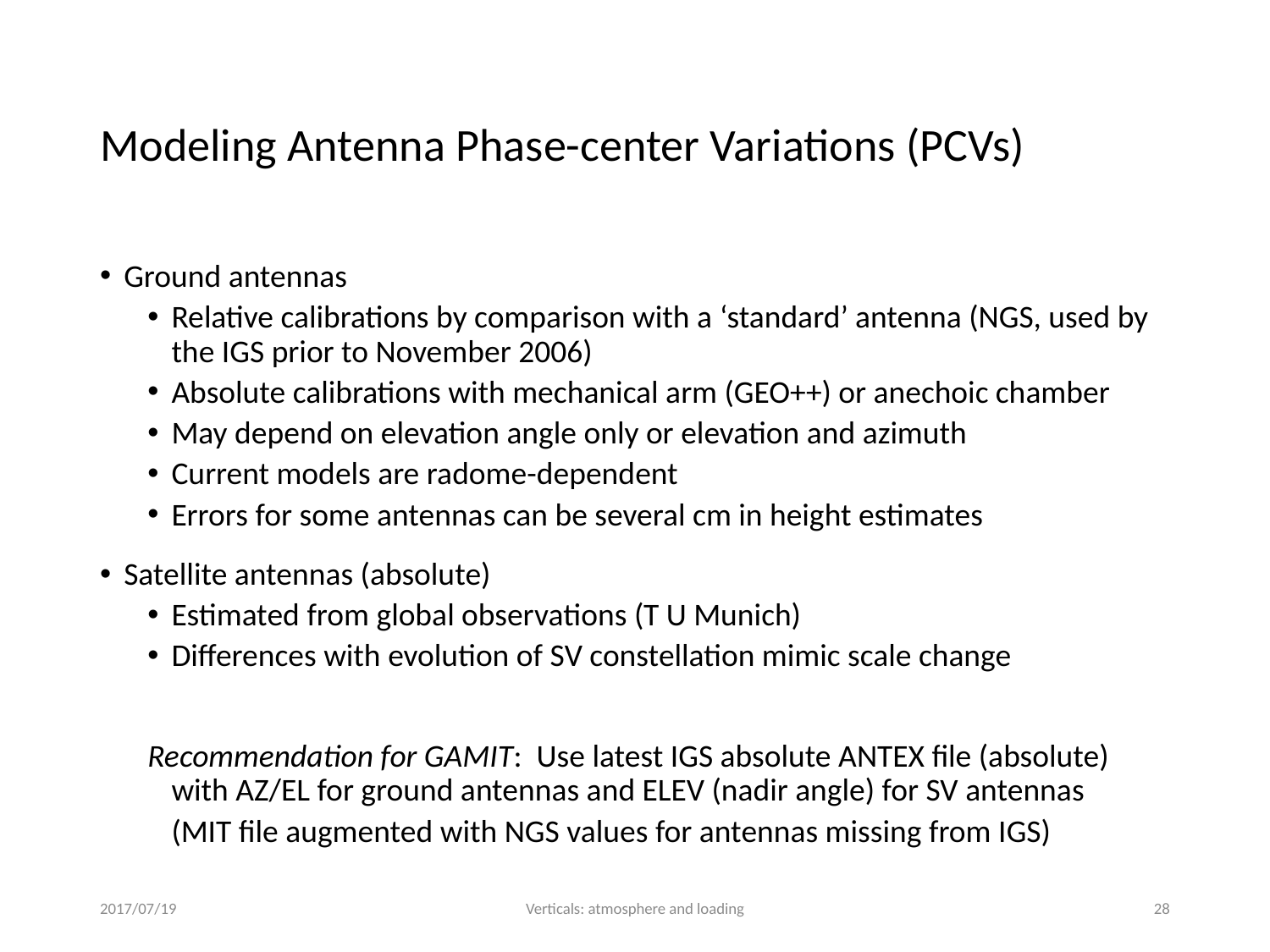

# Modeling Antenna Phase-center Variations (PCVs)
Ground antennas
Relative calibrations by comparison with a ‘standard’ antenna (NGS, used by the IGS prior to November 2006)
Absolute calibrations with mechanical arm (GEO++) or anechoic chamber
May depend on elevation angle only or elevation and azimuth
Current models are radome-dependent
Errors for some antennas can be several cm in height estimates
Satellite antennas (absolute)
Estimated from global observations (T U Munich)
Differences with evolution of SV constellation mimic scale change

Recommendation for GAMIT:  Use latest IGS absolute ANTEX file (absolute) with AZ/EL for ground antennas and ELEV (nadir angle) for SV antennas
	(MIT file augmented with NGS values for antennas missing from IGS)

2017/07/19
Verticals: atmosphere and loading
28